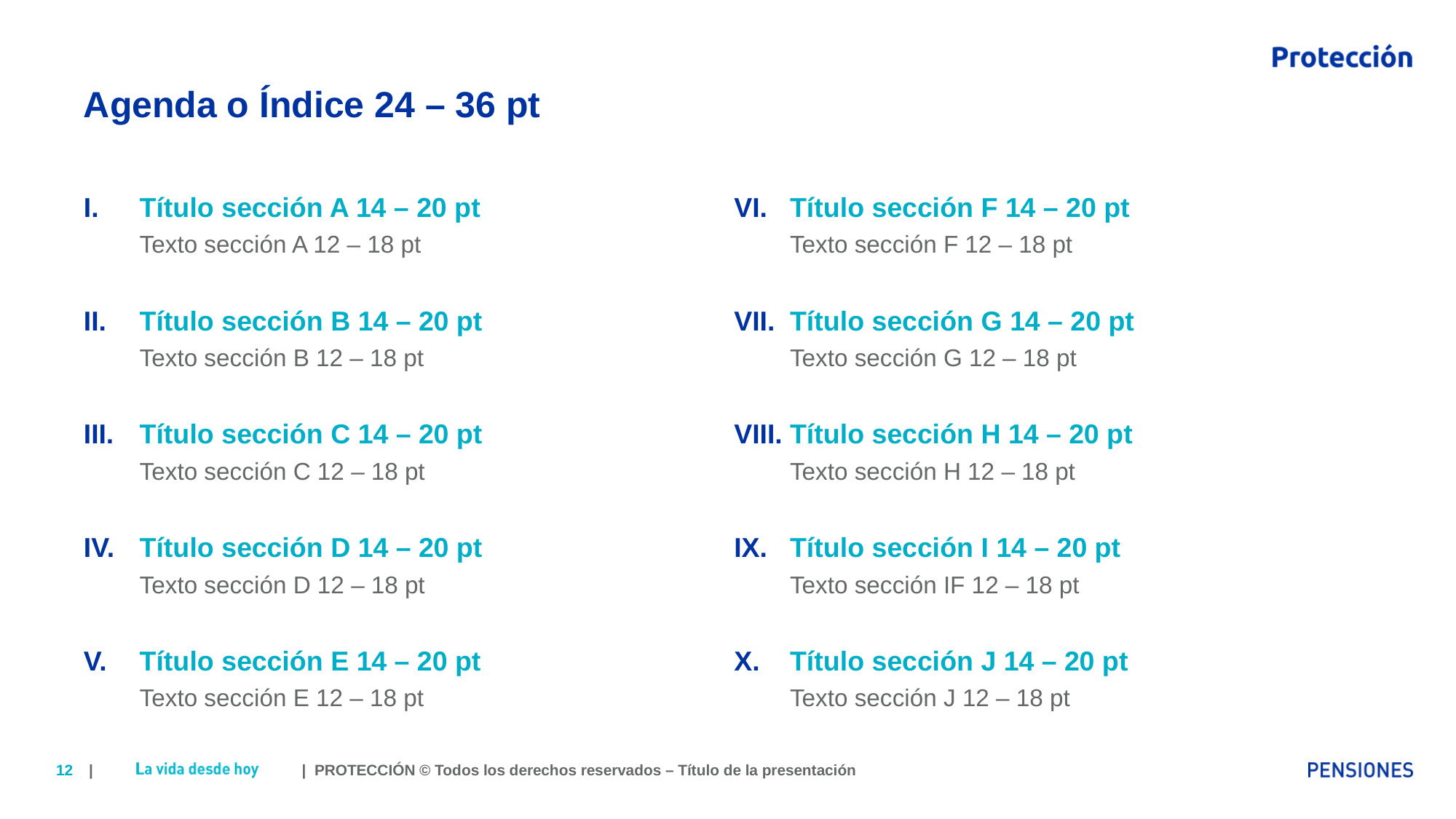

# Agenda o Índice 24 – 36 pt
Título sección A 14 – 20 pt
Texto sección A 12 – 18 pt
Título sección B 14 – 20 pt
Texto sección B 12 – 18 pt
Título sección C 14 – 20 pt
Texto sección C 12 – 18 pt
Título sección D 14 – 20 pt
Texto sección D 12 – 18 pt
Título sección E 14 – 20 pt
Texto sección E 12 – 18 pt
Título sección F 14 – 20 pt
Texto sección F 12 – 18 pt
Título sección G 14 – 20 pt
Texto sección G 12 – 18 pt
Título sección H 14 – 20 pt
Texto sección H 12 – 18 pt
Título sección I 14 – 20 pt
Texto sección IF 12 – 18 pt
Título sección J 14 – 20 pt
Texto sección J 12 – 18 pt
12
|                                                  |  PROTECCIÓN © Todos los derechos reservados – Título de la presentación